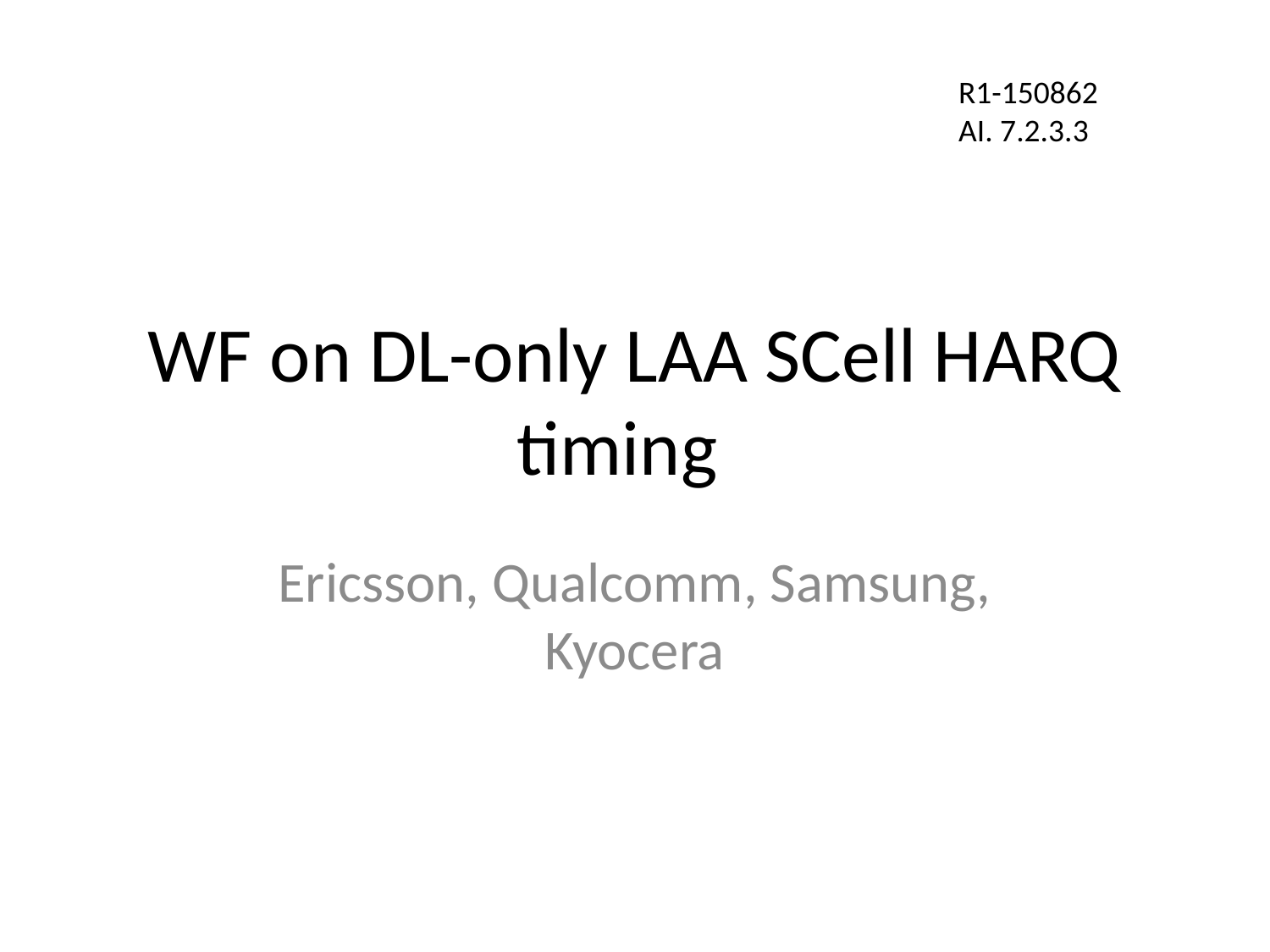

R1-150862
AI. 7.2.3.3
# WF on DL-only LAA SCell HARQ timing
Ericsson, Qualcomm, Samsung, Kyocera